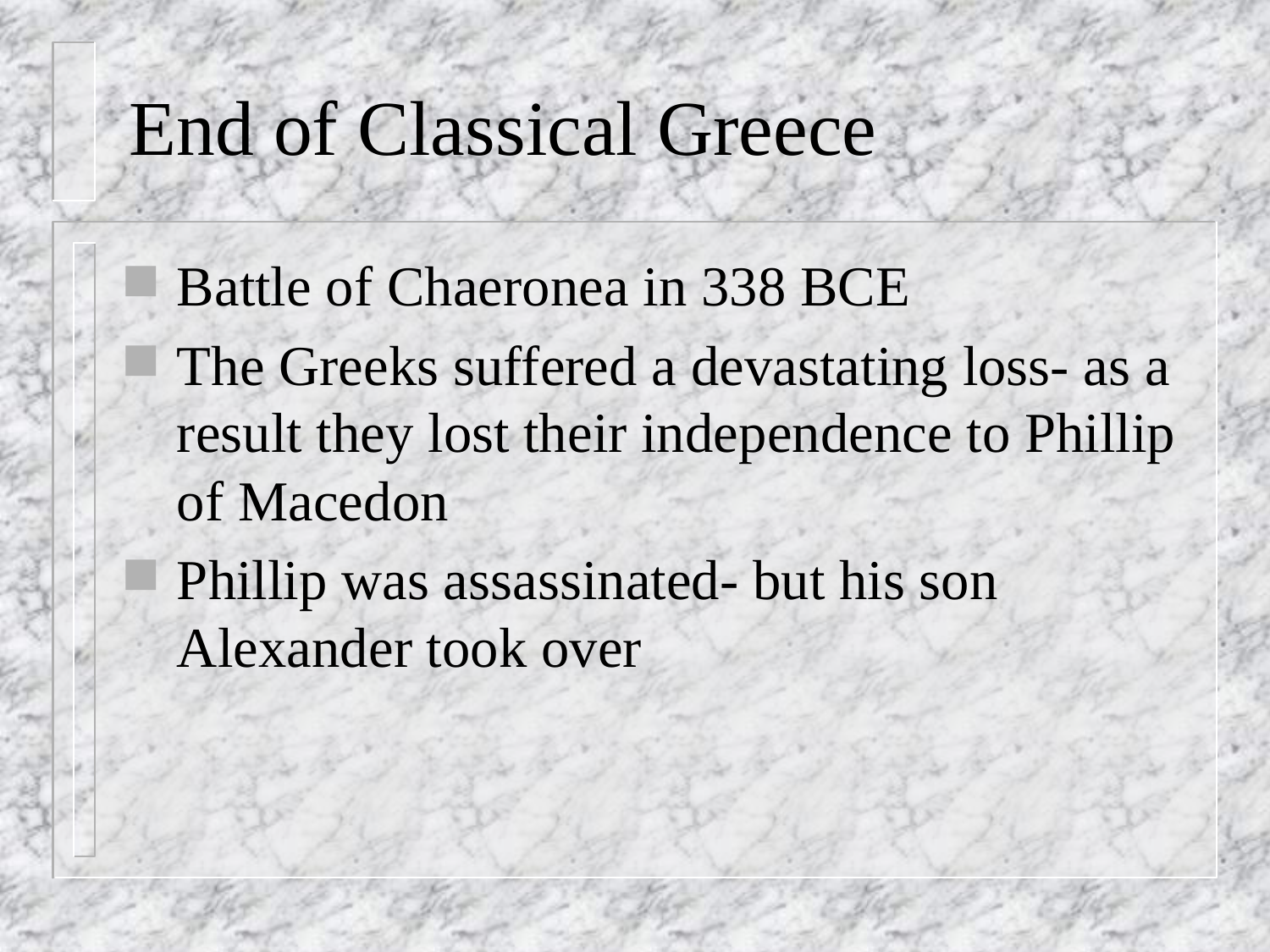

# End of Classical Greece
Battle of Chaeronea in 338 BCE
The Greeks suffered a devastating loss- as a result they lost their independence to Phillip of Macedon
Phillip was assassinated- but his son Alexander took over